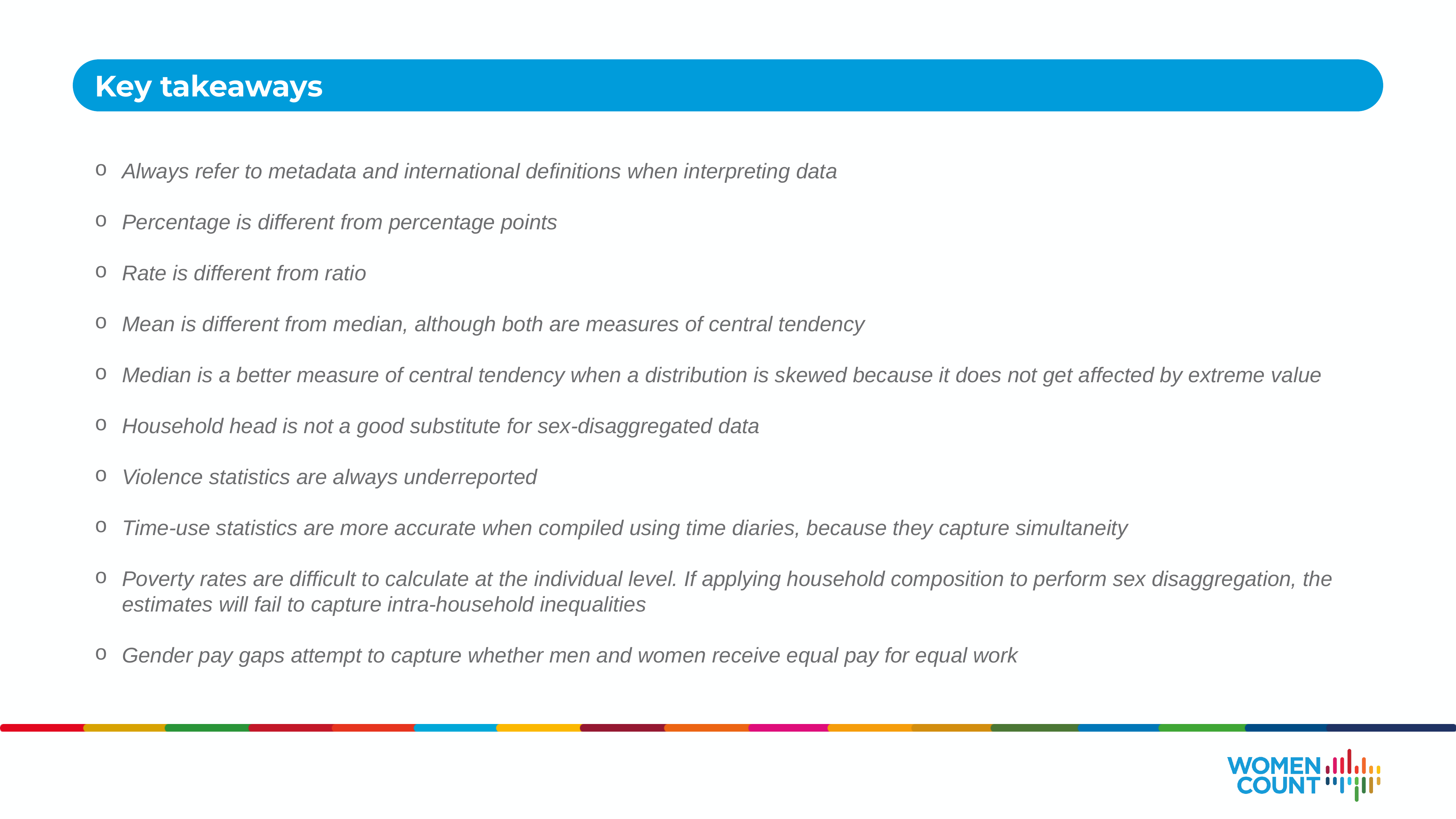

Key takeaways

Always refer to metadata and international definitions when interpreting data

Percentage is different from percentage points

Rate is different from ratio

Mean is different from median, although both are measures of central tendency

Median is a better measure of central tendency when a distribution is skewed because it does not get affected by extreme value

Household head is not a good substitute for sex-disaggregated data

Violence statistics are always underreported

Time-use statistics are more accurate when compiled using time diaries, because they capture simultaneity

Poverty rates are difficult to calculate at the individual level. If applying household composition to perform sex disaggregation, the estimates will fail to capture intra-household inequalities

Gender pay gaps attempt to capture whether men and women receive equal pay for equal work